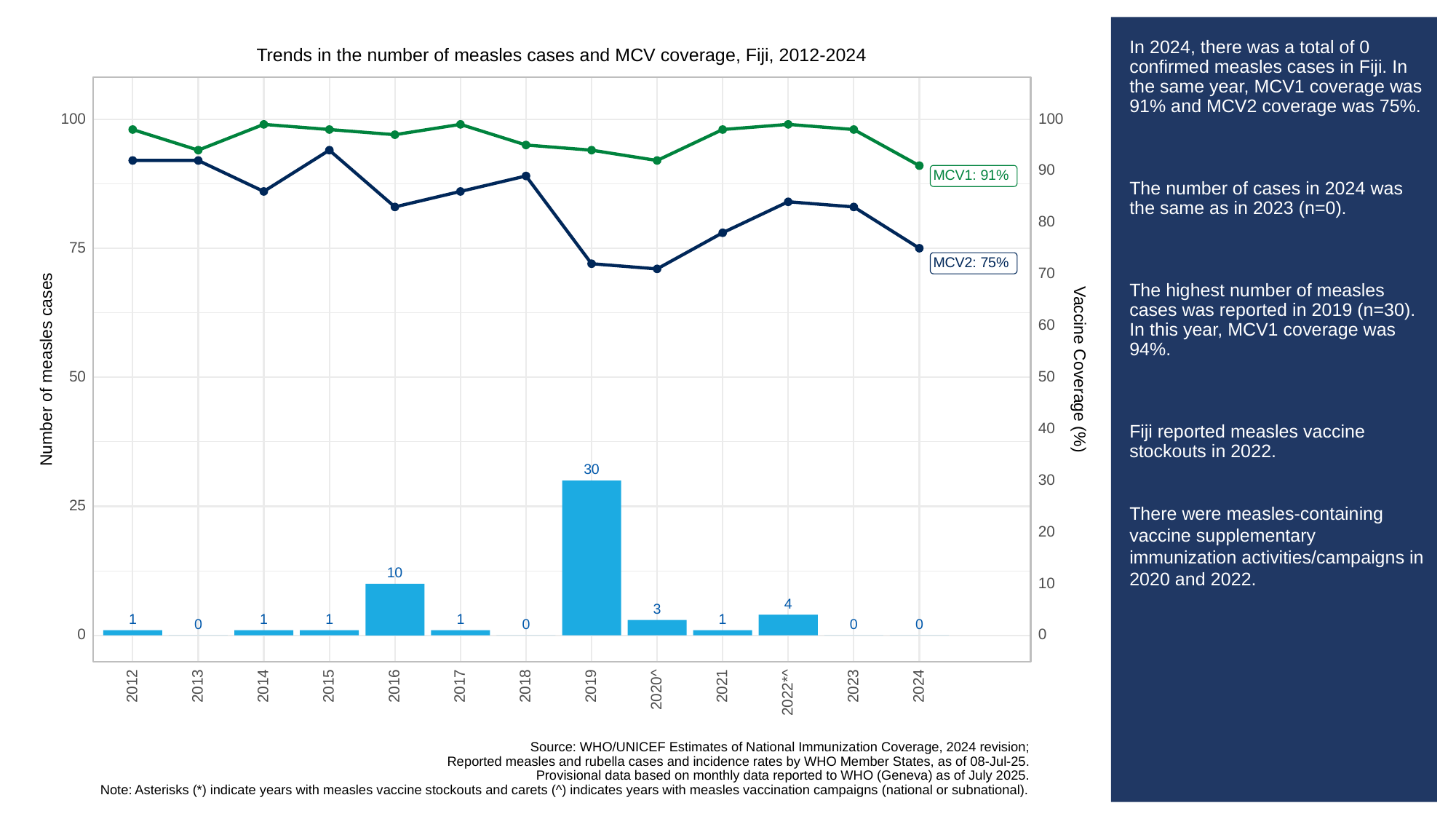

# In 2024, there was a total of 0 confirmed measles cases in Fiji. In the same year, MCV1 coverage was 91% and MCV2 coverage was 75%.

The number of cases in 2024 was the same as in 2023 (n=0).

The highest number of measles cases was reported in 2019 (n=30). In this year, MCV1 coverage was 94%.

Fiji reported measles vaccine stockouts in 2022.

There were measles-containing vaccine supplementary immunization activities/campaigns in 2020 and 2022.

Trends in the number of measles cases and MCV coverage, Fiji, 2012-2024

100
100

90

MCV1: 91%

80

75

MCV2: 75%

70

60
Vaccine Coverage (%)
Number of measles cases
50
50

40

30
30

25

20
10

10

4
3

1
1
1
1
1
0
0
0
0

0
0

2013
2023
2012
2014
2015
2016
2017
2018
2019
2021
2024
2020^
2022*^
Source: WHO/UNICEF Estimates of National Immunization Coverage, 2024 revision;
Reported measles and rubella cases and incidence rates by WHO Member States, as of 08-Jul-25.
Provisional data based on monthly data reported to WHO (Geneva) as of July 2025.
Note: Asterisks (*) indicate years with measles vaccine stockouts and carets (^) indicates years with measles vaccination campaigns (national or subnational).